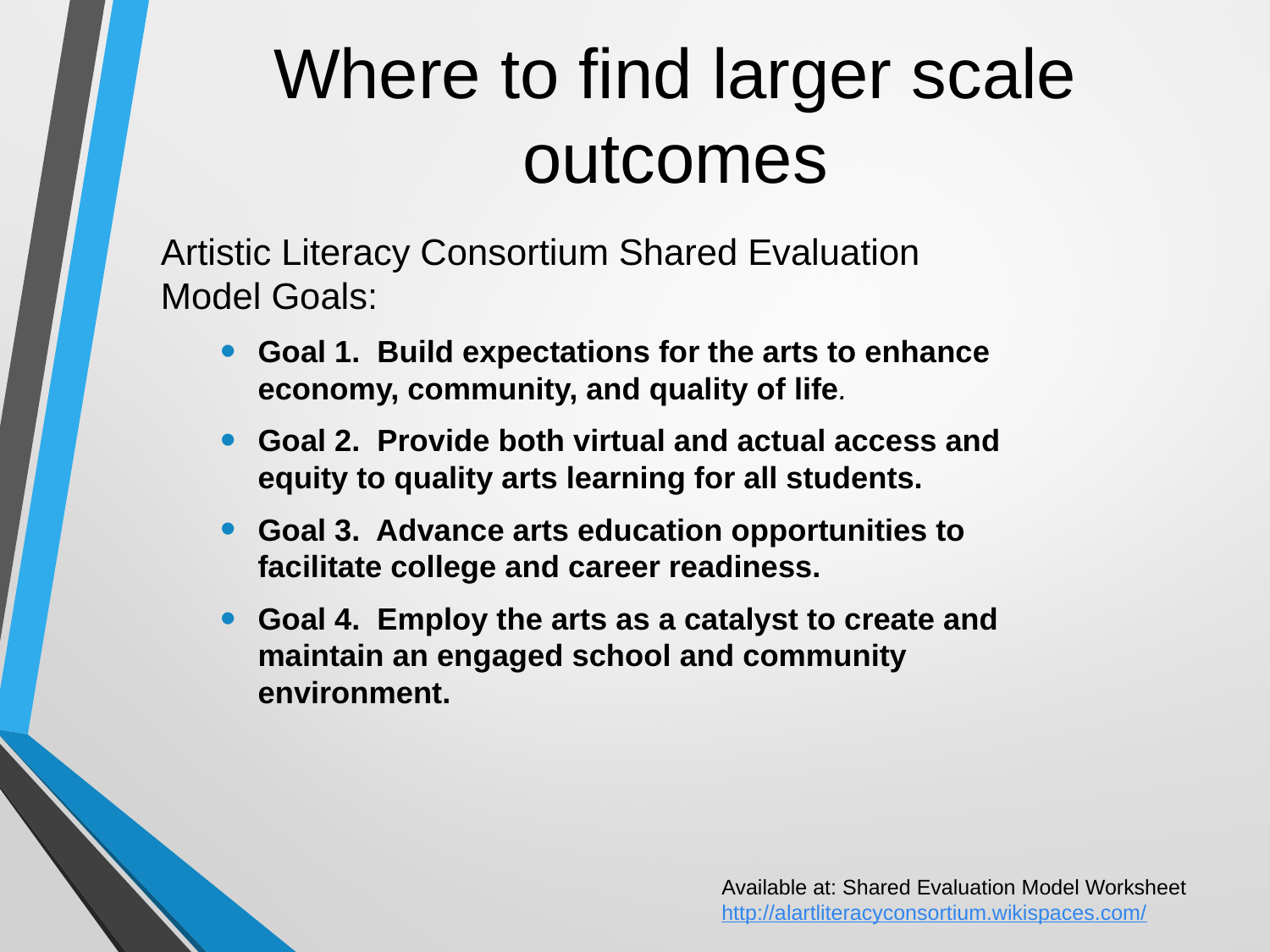

# Where to find larger scale outcomes
Artistic Literacy Consortium Shared Evaluation Model Goals:
Goal 1.  Build expectations for the arts to enhance economy, community, and quality of life.
Goal 2.  Provide both virtual and actual access and equity to quality arts learning for all students.
Goal 3.  Advance arts education opportunities to facilitate college and career readiness.
Goal 4.  Employ the arts as a catalyst to create and maintain an engaged school and community environment.

Available at: Shared Evaluation Model Worksheet http://alartliteracyconsortium.wikispaces.com/